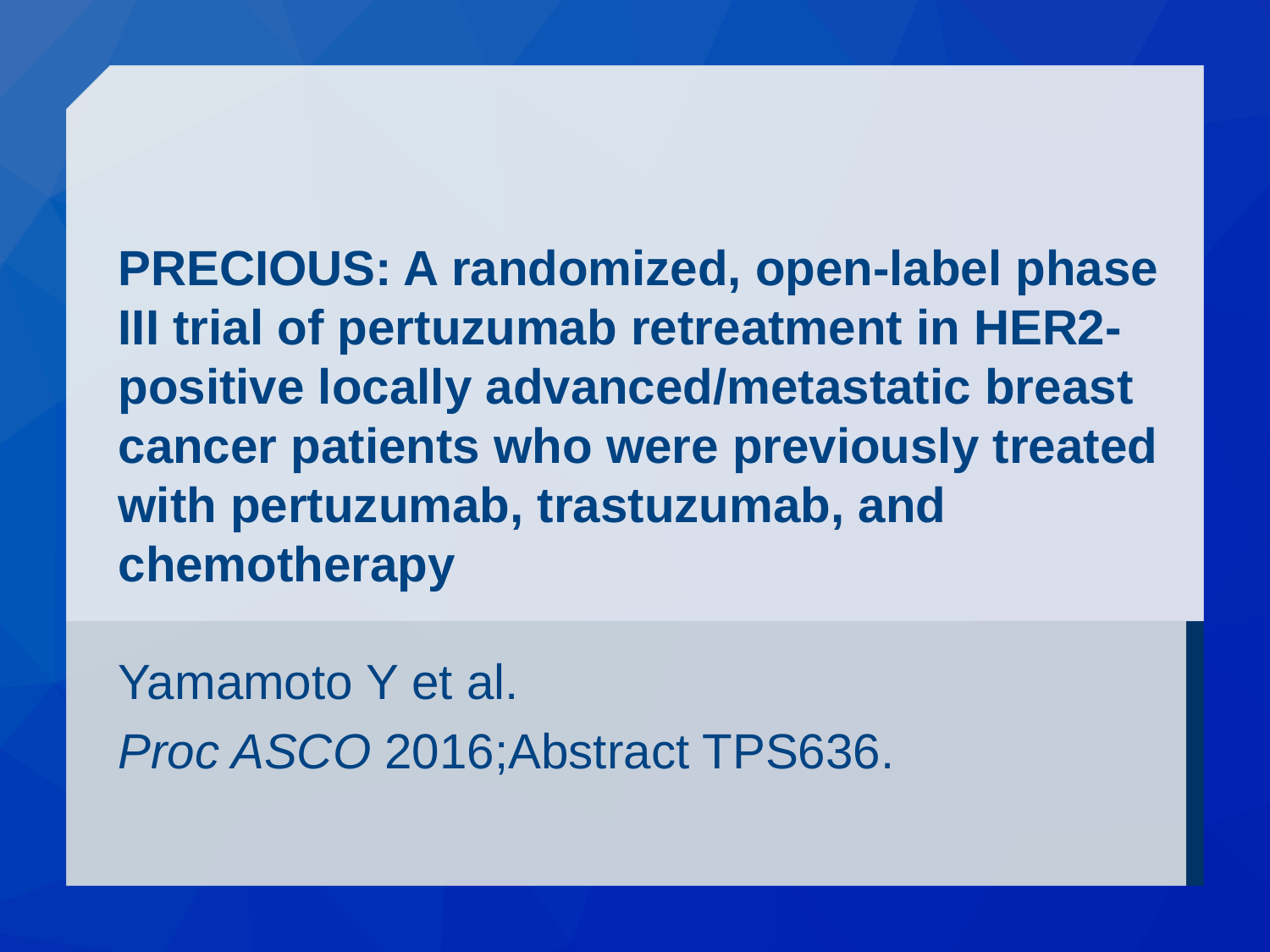

# PRECIOUS: A randomized, open-label phase III trial of pertuzumab retreatment in HER2-positive locally advanced/metastatic breast cancer patients who were previously treated with pertuzumab, trastuzumab, and chemotherapy
Yamamoto Y et al.
Proc ASCO 2016;Abstract TPS636.